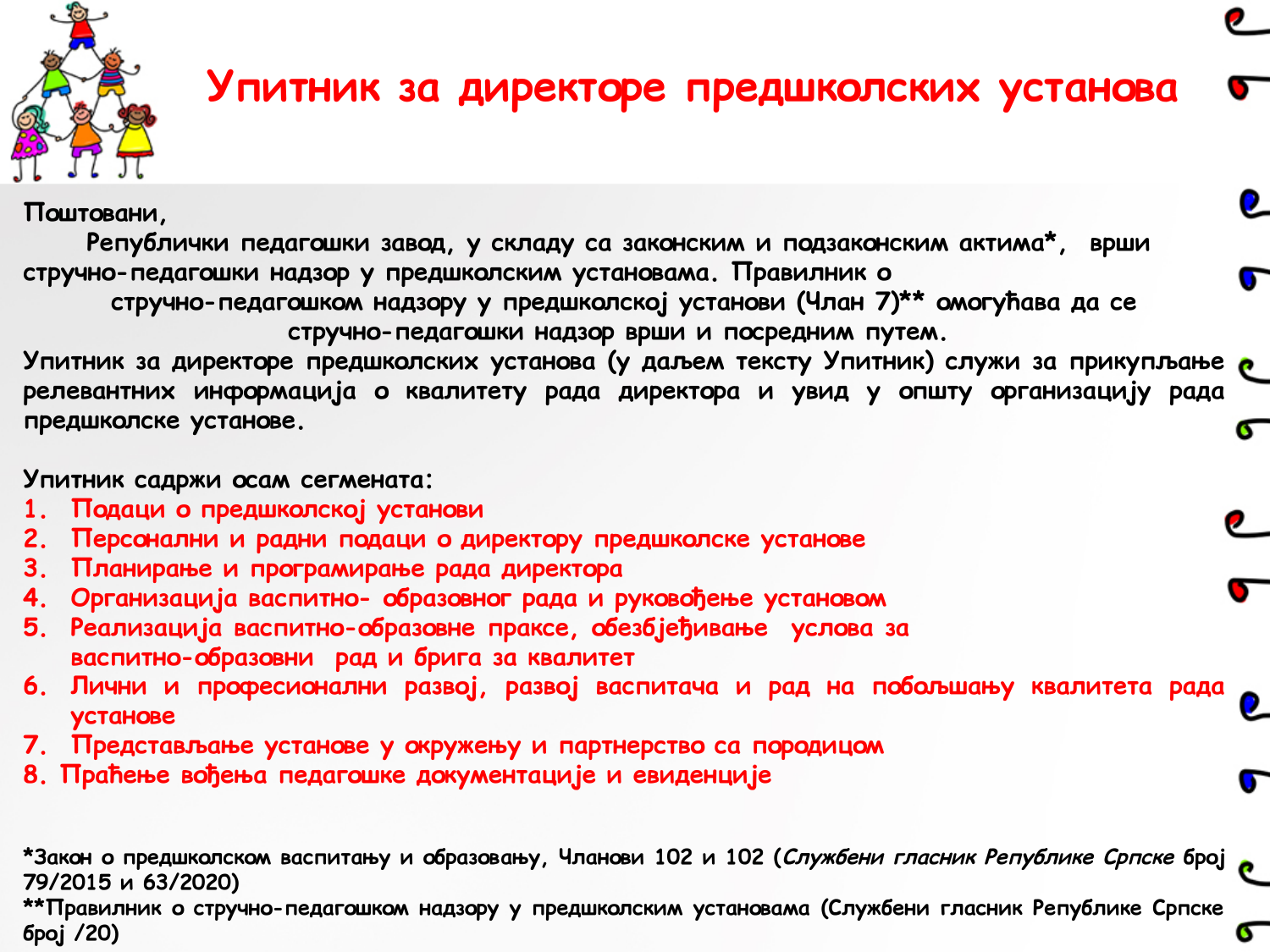

Упитник за директоре предшколских установа
Поштовани,
Републички педагошки завод, у складу са законским и подзаконским актима*,  врши
стручно-педагошки надзор у предшколским установама. Правилник о                                 стручно-педагошком надзору у предшколској установи (Члан 7)** омогућава да се
стручно-педагошки надзор врши и посредним путем.
Упитник за директоре предшколских установа (у даљем тексту Упитник) служи за прикупљање релевантних информација о квалитету рада директора и увид у општу организацију рада предшколске установе.

Упитник садржи осам сегмената:
Подаци о предшколској установи
Персонални и радни подаци о директору предшколске установе
Планирање и програмирање рада директора
Организација васпитно- образовног рада и руковођење установом
Реализација васпитно-образовне праксе, обезбјеђивање  услова за                            васпитно-образовни  рад и брига за квалитет
Лични и професионални развој, развој васпитача и рад на побољшању квалитета рада установе
Представљање установе у окружењу и партнерство са породицом
8. Праћење вођења педагошке документације и евиденције

*Закон о предшколском васпитању и образовaњу, Чланови 102 и 102 (Службени гласник Републике Српске број 79/2015 и 63/2020)
**Правилник о стручно-педагошком надзору у предшколским установама (Службени гласник Републике Српске број /20)